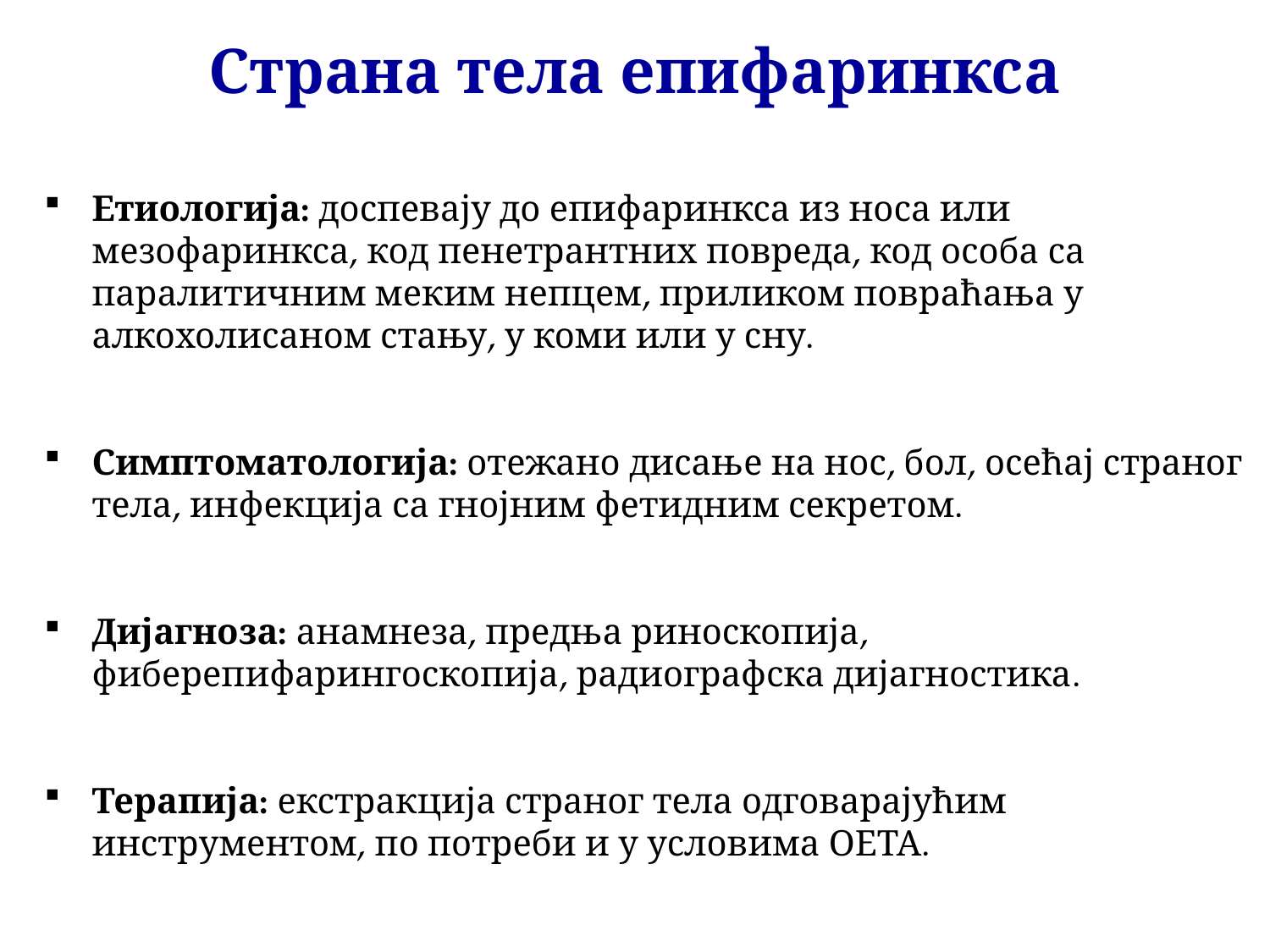

Страна тела епифаринкса
Етиологија: доспевају до епифаринкса из носа или мезофаринкса, код пенетрантних повреда, код особа са паралитичним меким непцем, приликом повраћања у алкохолисаном стању, у коми или у сну.

Симптоматологија: отежано дисање на нос, бол, осећај страног тела, инфекција са гнојним фетидним секретом.

Дијагноза: анамнеза, предња риноскопија, фиберепифарингоскопија, радиографска дијагностика.

Терапија: екстракција страног тела одговарајућим инструментом, по потреби и у условима ОЕТА.